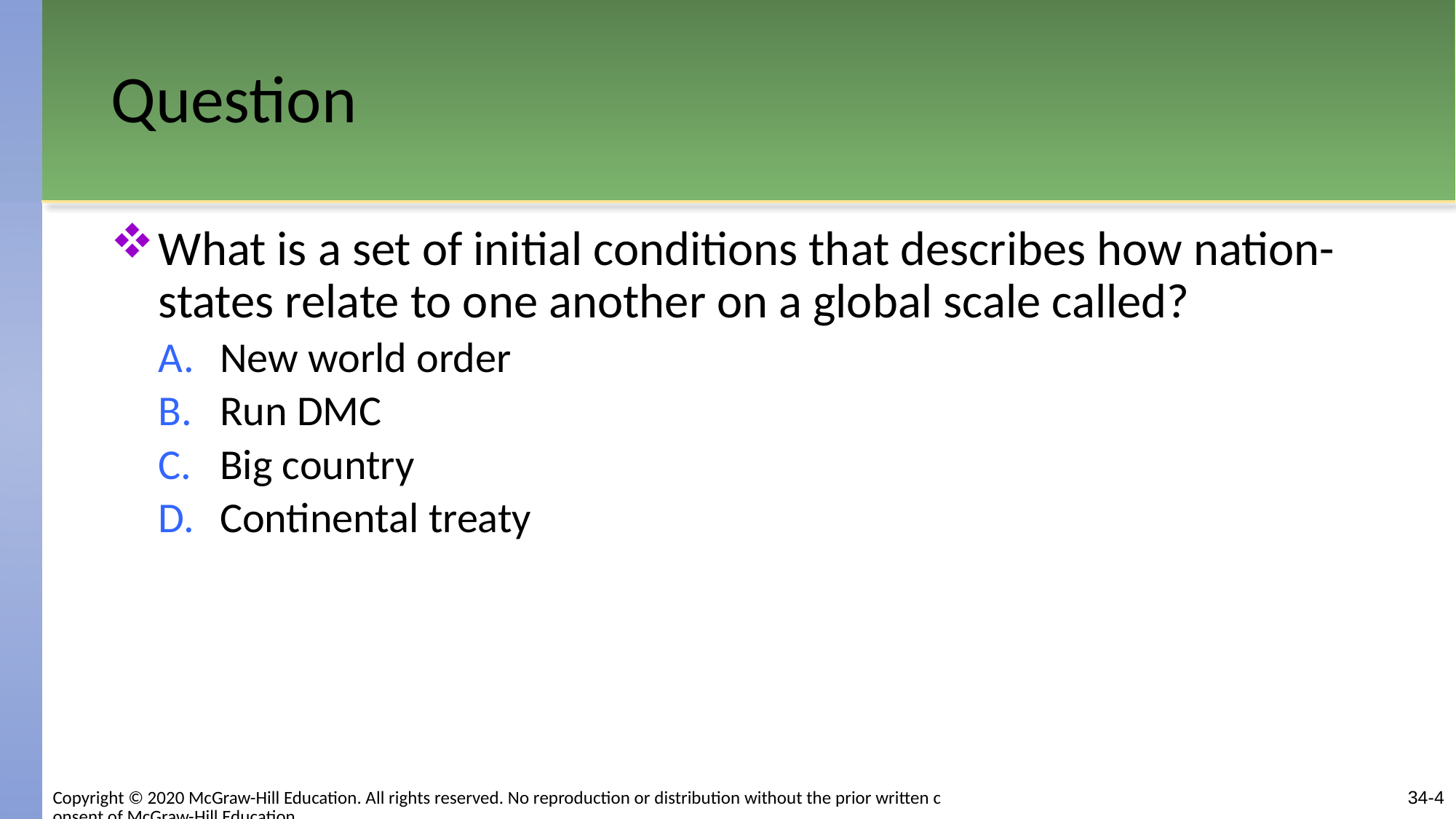

# Question
What is a set of initial conditions that describes how nation-states relate to one another on a global scale called?
New world order
Run DMC
Big country
Continental treaty

Copyright © 2020 McGraw-Hill Education. All rights reserved. No reproduction or distribution without the prior written consent of McGraw-Hill Education.
34-4